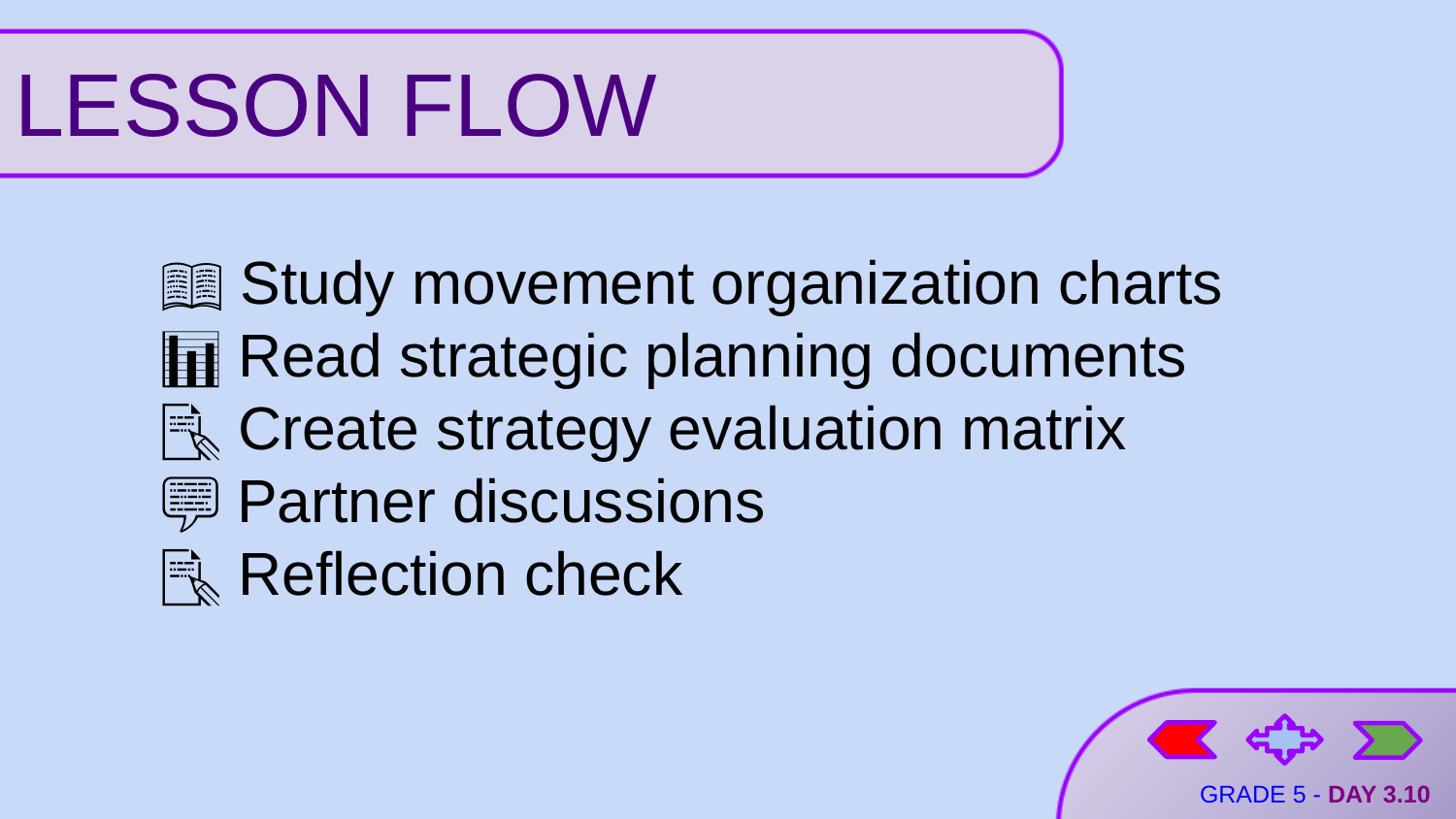

# LESSON FLOW

📖 Study movement organization charts
📊 Read strategic planning documents
📝 Create strategy evaluation matrix
💬 Partner discussions
📝 Reflection check

GRADE 5 - DAY 3.10